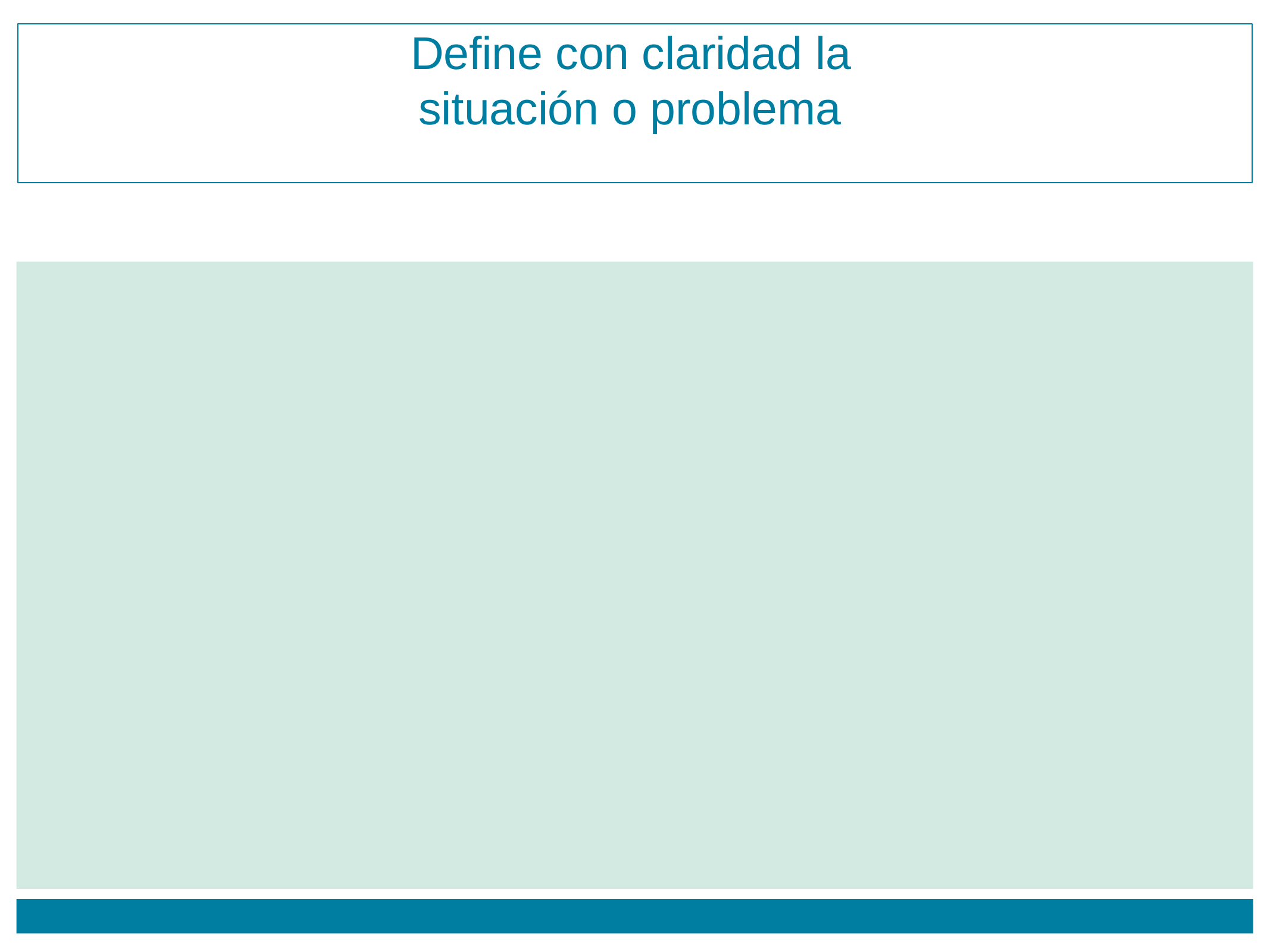

# Deﬁne con claridad la situación o problema